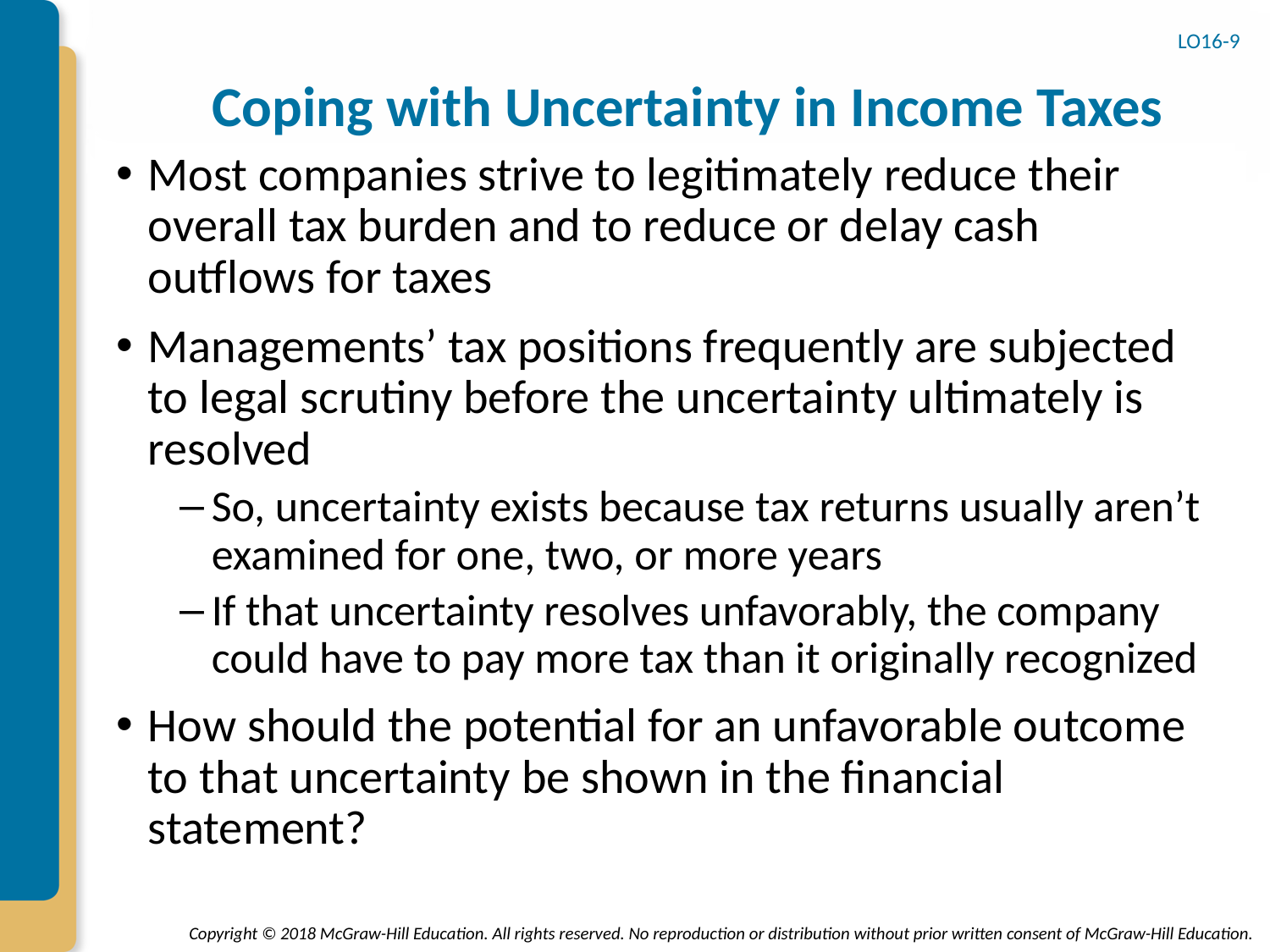

# Coping with Uncertainty in Income Taxes
LO16-9
Most companies strive to legitimately reduce their overall tax burden and to reduce or delay cash outflows for taxes
Managements’ tax positions frequently are subjected to legal scrutiny before the uncertainty ultimately is resolved
So, uncertainty exists because tax returns usually aren’t examined for one, two, or more years
If that uncertainty resolves unfavorably, the company could have to pay more tax than it originally recognized
How should the potential for an unfavorable outcome to that uncertainty be shown in the financial statement?